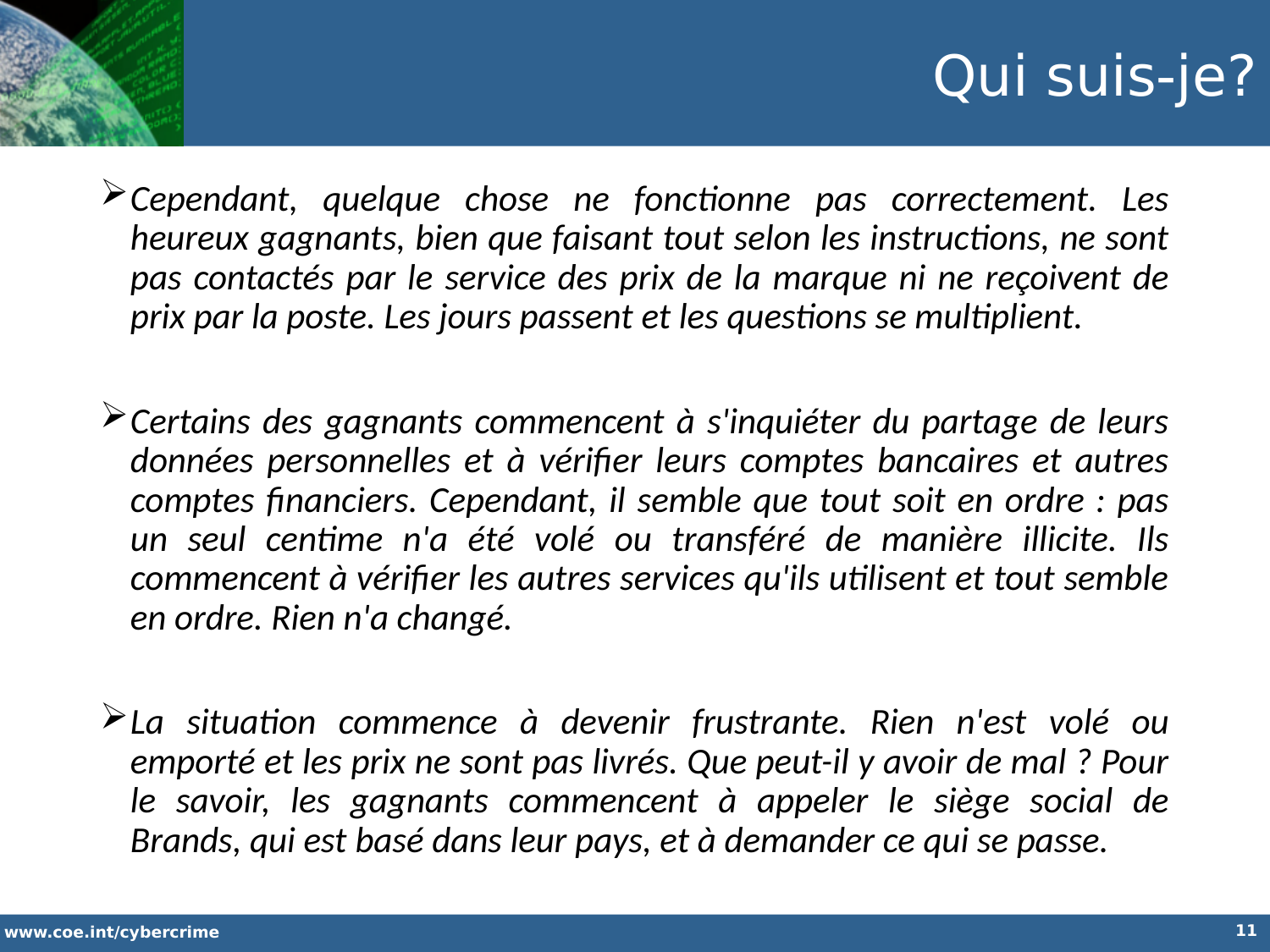

Qui suis-je?
Cependant, quelque chose ne fonctionne pas correctement. Les heureux gagnants, bien que faisant tout selon les instructions, ne sont pas contactés par le service des prix de la marque ni ne reçoivent de prix par la poste. Les jours passent et les questions se multiplient.

Certains des gagnants commencent à s'inquiéter du partage de leurs données personnelles et à vérifier leurs comptes bancaires et autres comptes financiers. Cependant, il semble que tout soit en ordre : pas un seul centime n'a été volé ou transféré de manière illicite. Ils commencent à vérifier les autres services qu'ils utilisent et tout semble en ordre. Rien n'a changé.

La situation commence à devenir frustrante. Rien n'est volé ou emporté et les prix ne sont pas livrés. Que peut-il y avoir de mal ? Pour le savoir, les gagnants commencent à appeler le siège social de Brands, qui est basé dans leur pays, et à demander ce qui se passe.
11